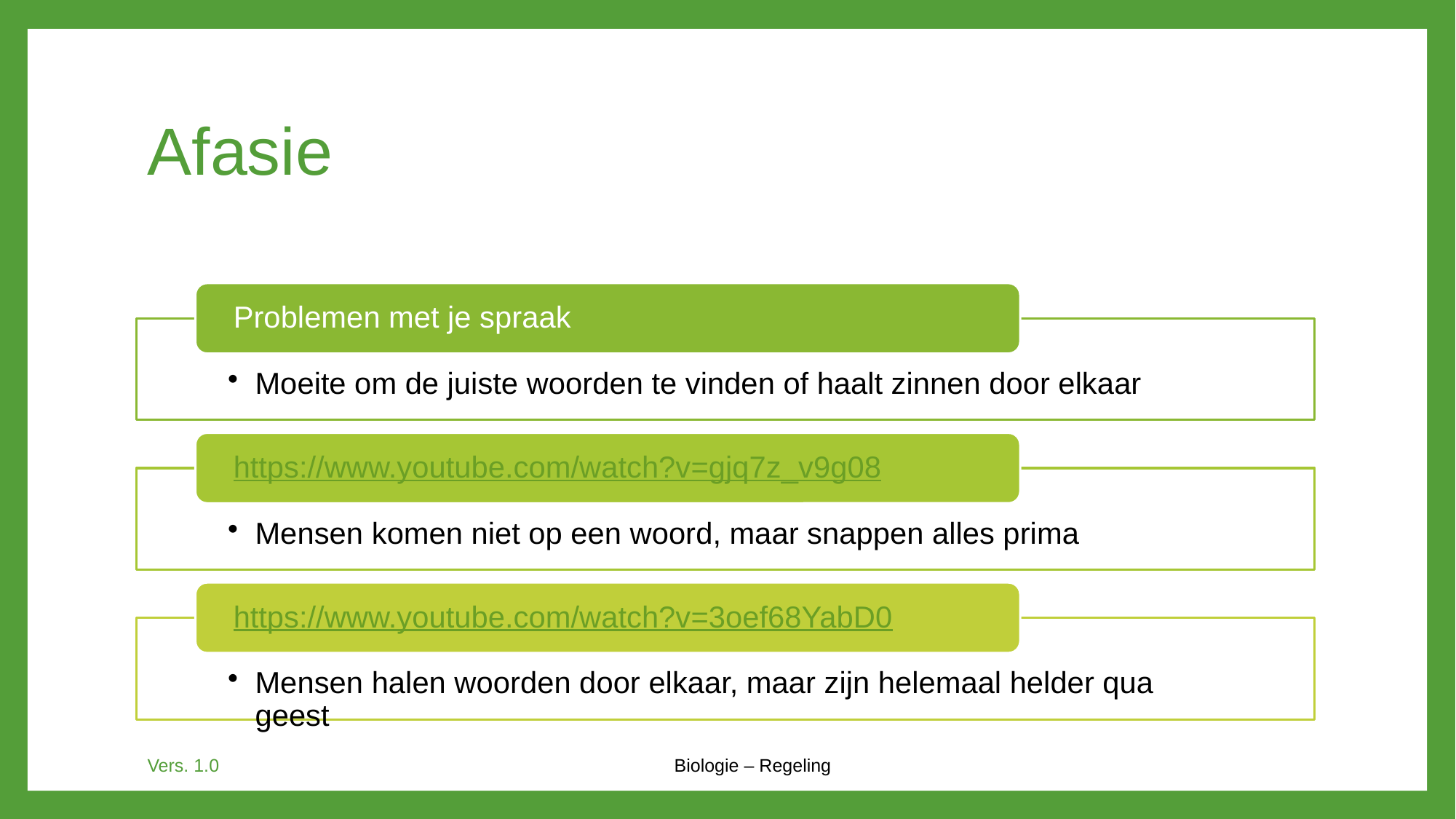

# Afasie
Moeite om de juiste woorden te vinden of haalt zinnen door elkaar
Problemen met je spraak
Mensen komen niet op een woord, maar snappen alles prima
https://www.youtube.com/watch?v=gjq7z_v9g08
Mensen halen woorden door elkaar, maar zijn helemaal helder qua geest
https://www.youtube.com/watch?v=3oef68YabD0
Vers. 1.0
Biologie – Regeling